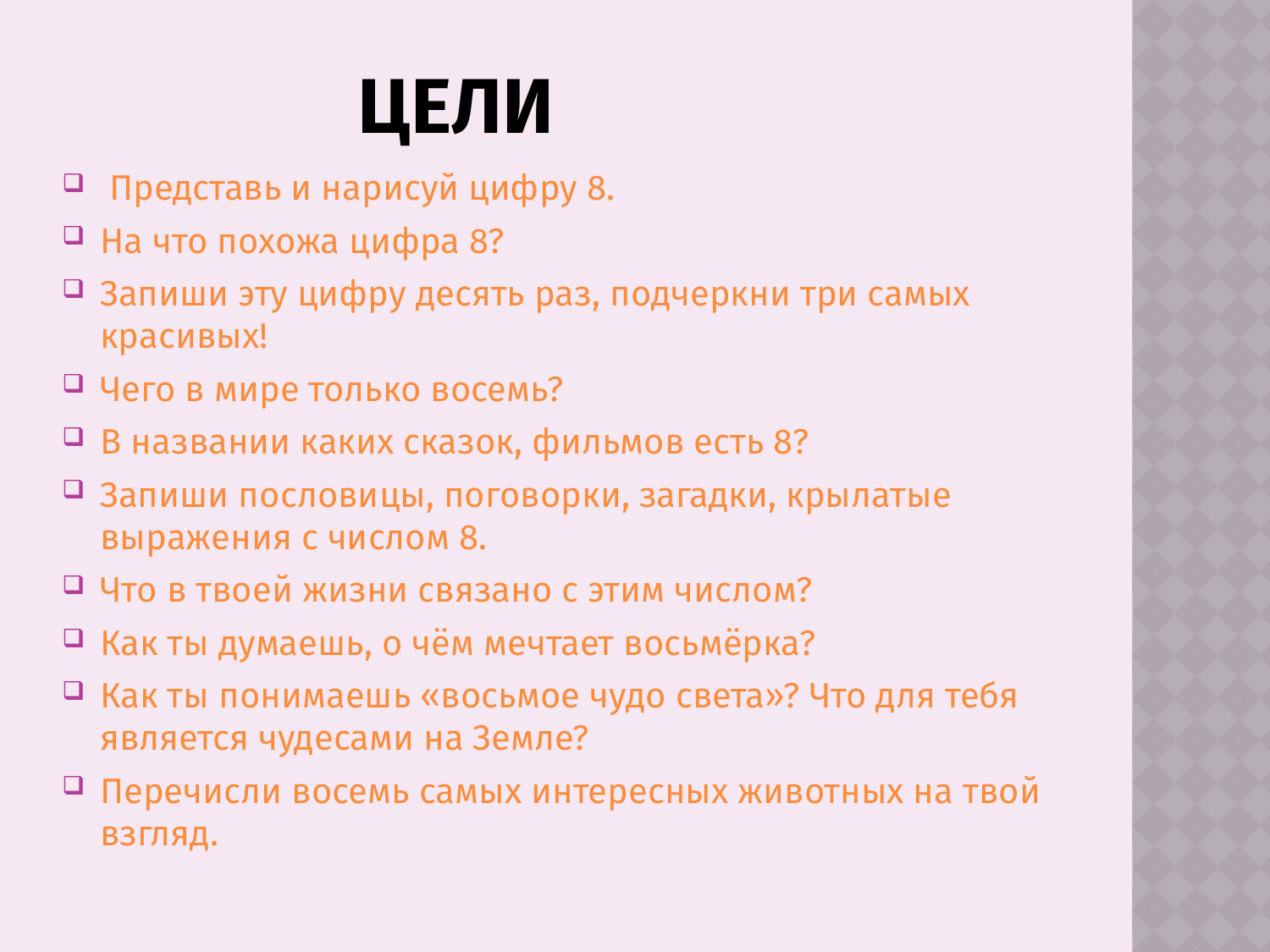

# Цели
 Представь и нарисуй цифру 8.
На что похожа цифра 8?
Запиши эту цифру десять раз, подчеркни три самых красивых!
Чего в мире только восемь?
В названии каких сказок, фильмов есть 8?
Запиши пословицы, поговорки, загадки, крылатые выражения с числом 8.
Что в твоей жизни связано с этим числом?
Как ты думаешь, о чём мечтает восьмёрка?
Как ты понимаешь «восьмое чудо света»? Что для тебя является чудесами на Земле?
Перечисли восемь самых интересных животных на твой взгляд.